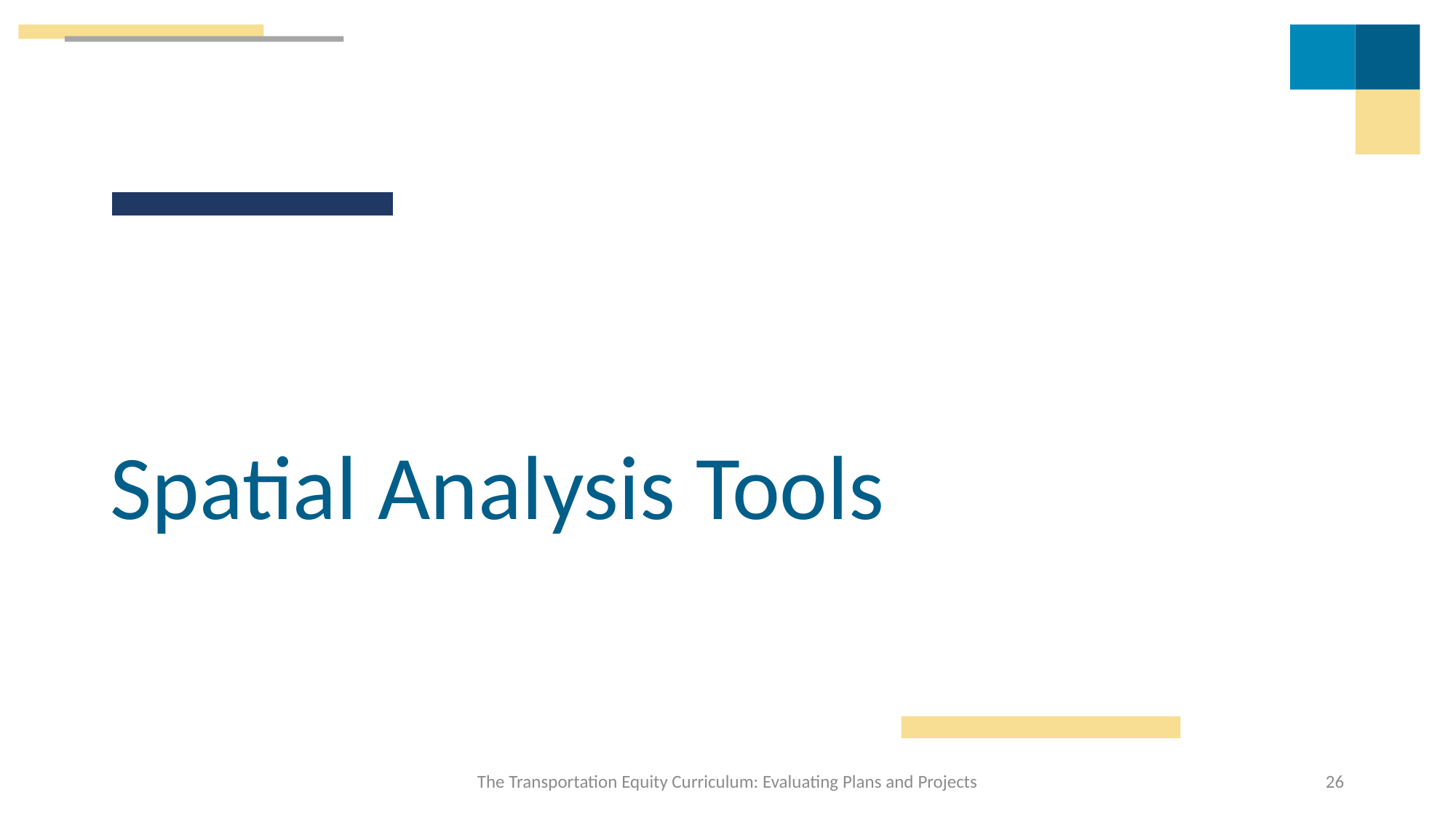

# Spatial Analysis Tools

The Transportation Equity Curriculum: Evaluating Plans and Projects
26